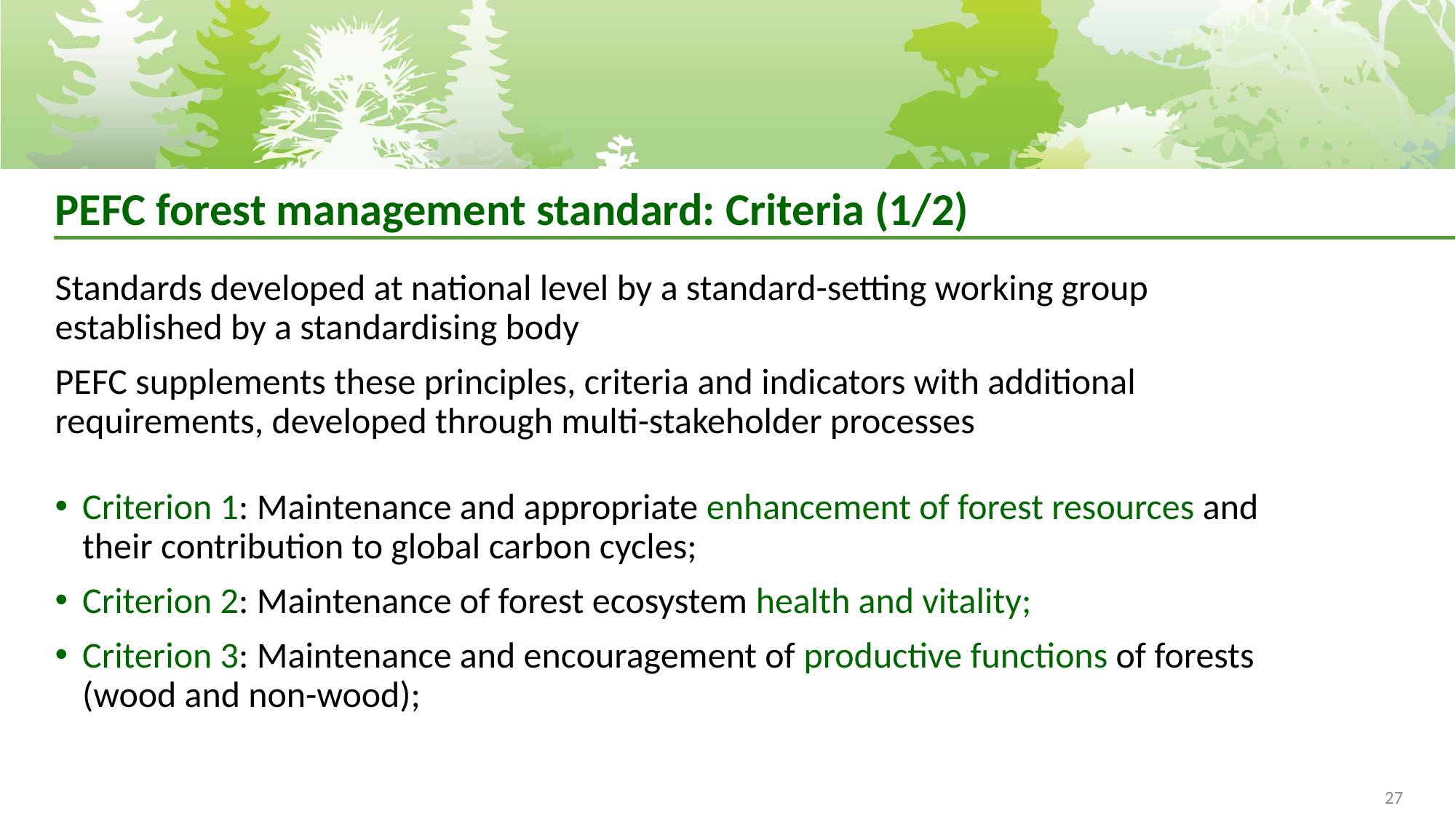

# PEFC forest management standard: Criteria (1/2)
Standards developed at national level by a standard-setting working group established by a standardising body
PEFC supplements these principles, criteria and indicators with additional requirements, developed through multi-stakeholder processes

Criterion 1: Maintenance and appropriate enhancement of forest resources and their contribution to global carbon cycles;
Criterion 2: Maintenance of forest ecosystem health and vitality;
Criterion 3: Maintenance and encouragement of productive functions of forests (wood and non-wood);
27